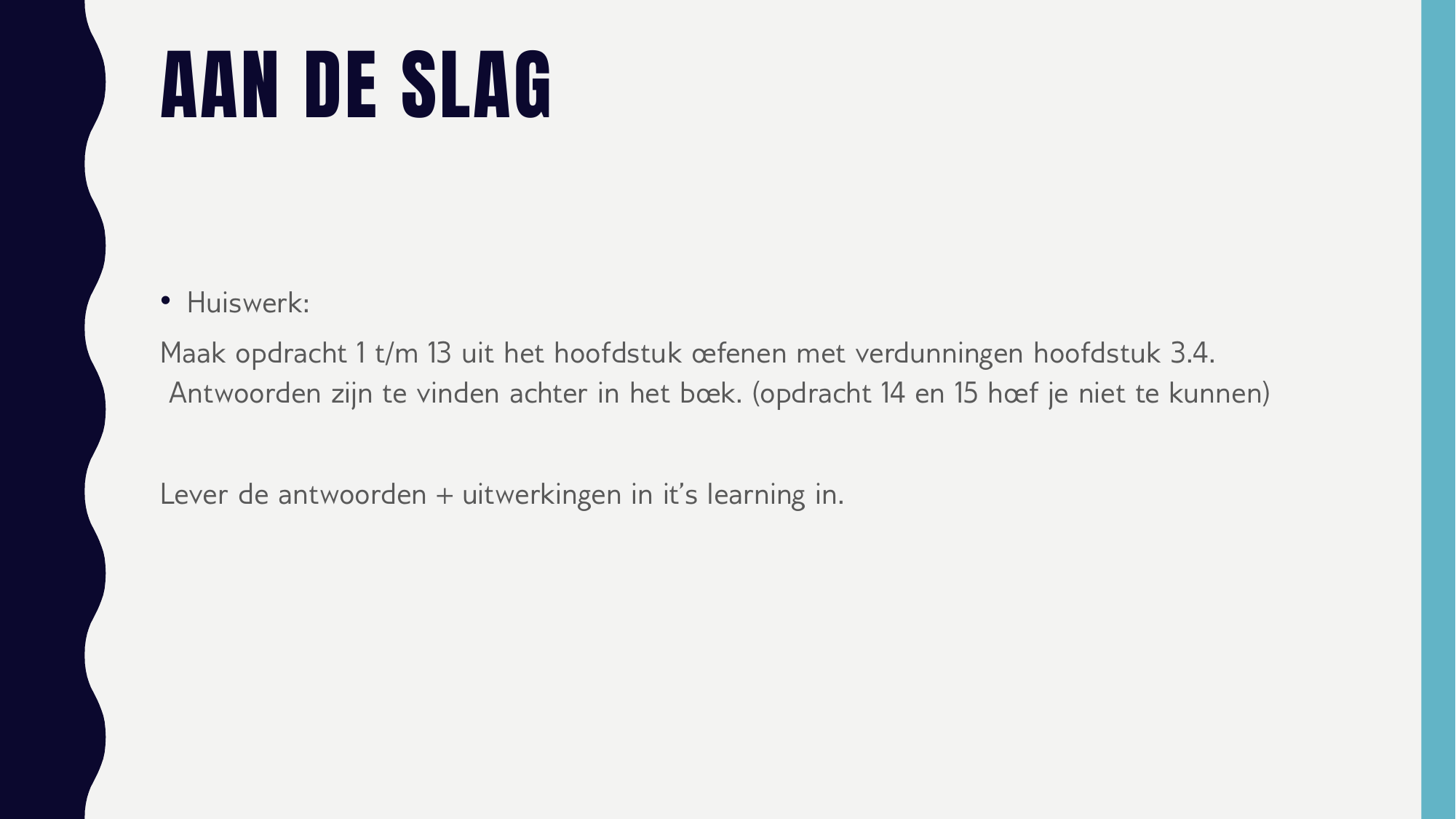

# Aan de slag
Huiswerk:
Maak opdracht 1 t/m 13 uit het hoofdstuk oefenen met verdunningen hoofdstuk 3.4.
 Antwoorden zijn te vinden achter in het boek. (opdracht 14 en 15 hoef je niet te kunnen)

Lever de antwoorden + uitwerkingen in it’s learning in.